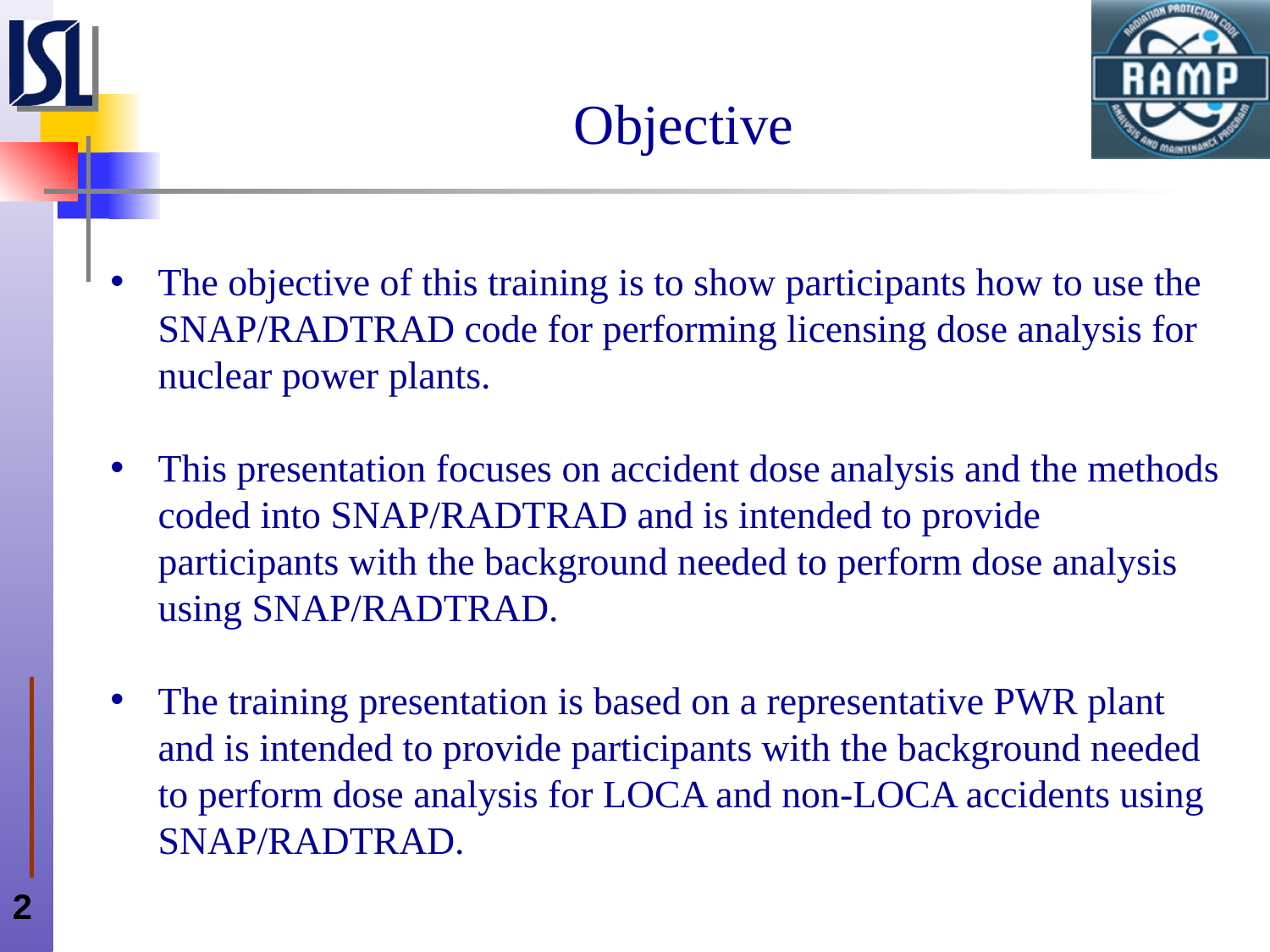

# Objective
The objective of this training is to show participants how to use the SNAP/RADTRAD code for performing licensing dose analysis for nuclear power plants.

This presentation focuses on accident dose analysis and the methods coded into SNAP/RADTRAD and is intended to provide participants with the background needed to perform dose analysis using SNAP/RADTRAD.

The training presentation is based on a representative PWR plant and is intended to provide participants with the background needed to perform dose analysis for LOCA and non-LOCA accidents using SNAP/RADTRAD.